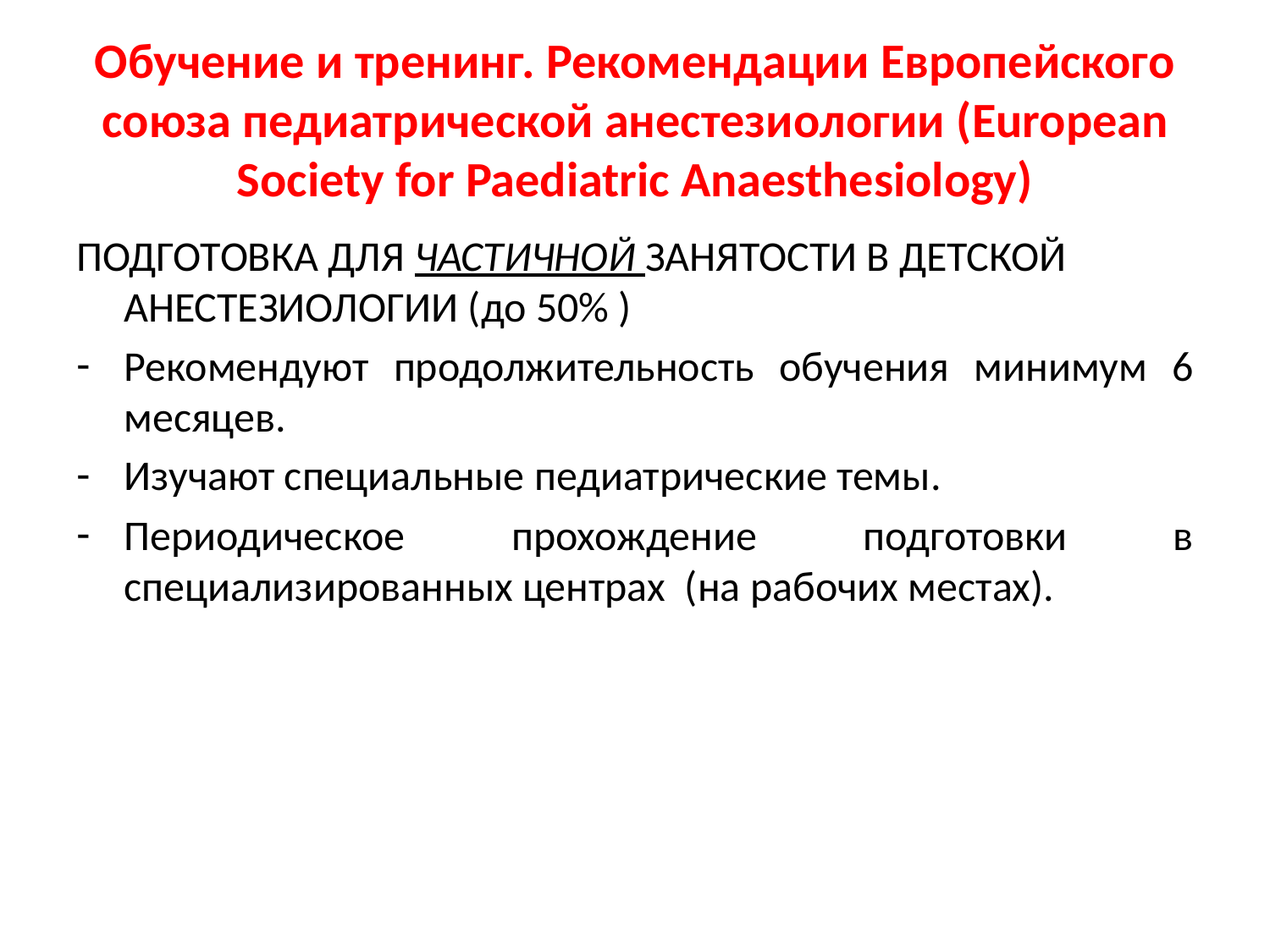

# Обучение и тренинг. Рекомендации Европейского союза педиатрической анестезиологии (European Society for Paediatric Anaesthesiology)
ПОДГОТОВКА ДЛЯ ЧАСТИЧНОЙ ЗАНЯТОСТИ В ДЕТСКОЙ АНЕСТЕЗИОЛОГИИ (до 50% )
Рекомендуют продолжительность обучения минимум 6 месяцев.
Изучают специальные педиатрические темы.
Периодическое прохождение подготовки в специализированных центрах  (на рабочих местах).